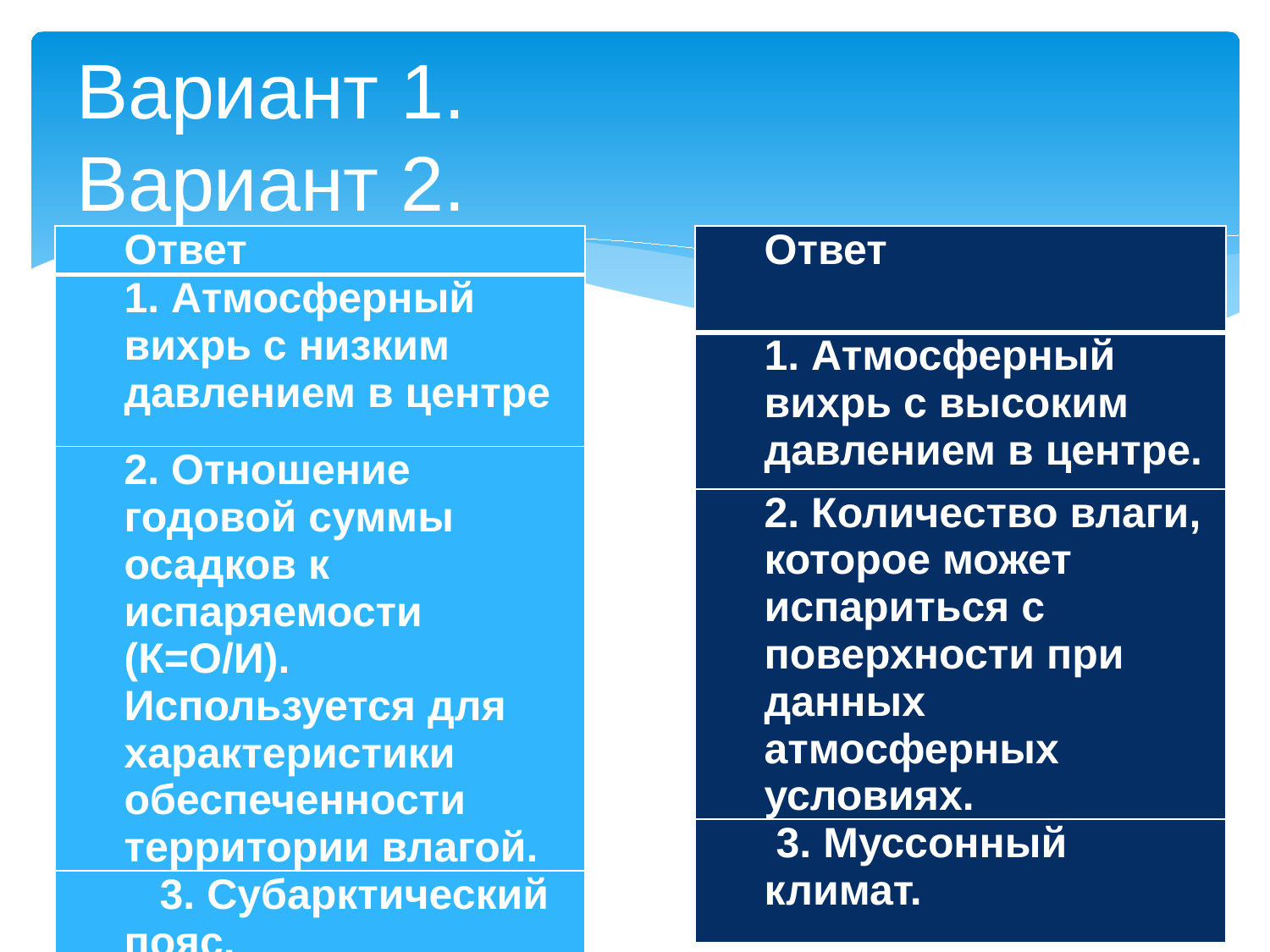

# Вариант 1.                    Вариант 2.
| Ответ |
| --- |
| 1. Атмосферный вихрь с низким давлением в центре |
| 2. Отношение годовой суммы осадков к испаряемости (К=О/И). Используется для характеристики обеспеченности территории влагой. |
| 3. Субарктический пояс. |
| Ответ |
| --- |
| 1. Атмосферный вихрь с высоким давлением в центре. |
| 2. Количество влаги, которое может испариться с поверхности при данных атмосферных условиях. |
| 3. Муссонный климат. |